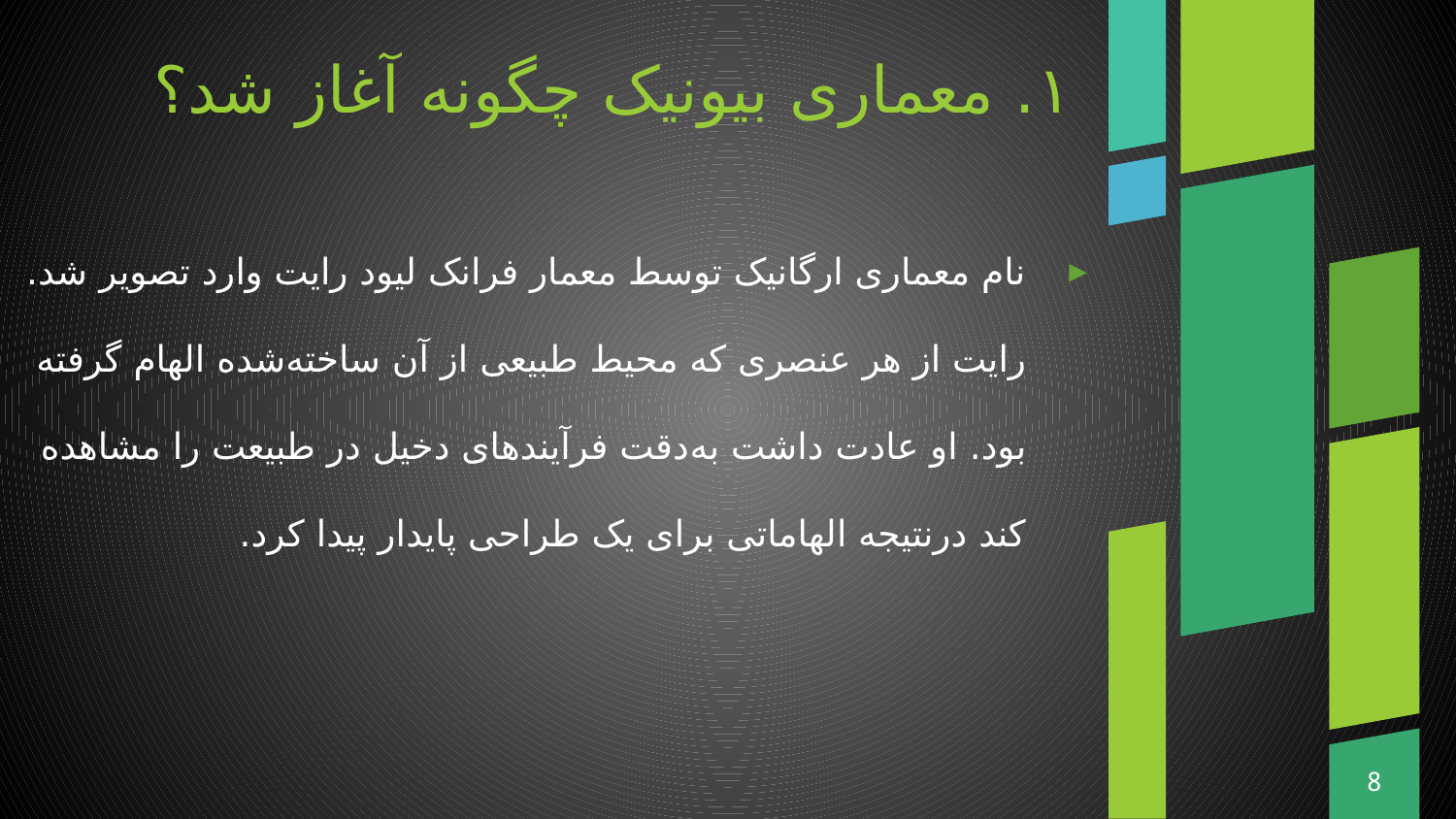

# ۱. معماری بیونیک چگونه آغاز شد؟
نام معماری ارگانیک توسط معمار فرانک لیود رایت وارد تصویر شد. رایت از هر عنصری که محیط طبیعی از آن ساخته‌شده الهام گرفته بود. او عادت داشت به‌دقت فرآیندهای دخیل در طبیعت را مشاهده کند درنتیجه الهاماتی برای یک طراحی پایدار پیدا کرد.
8